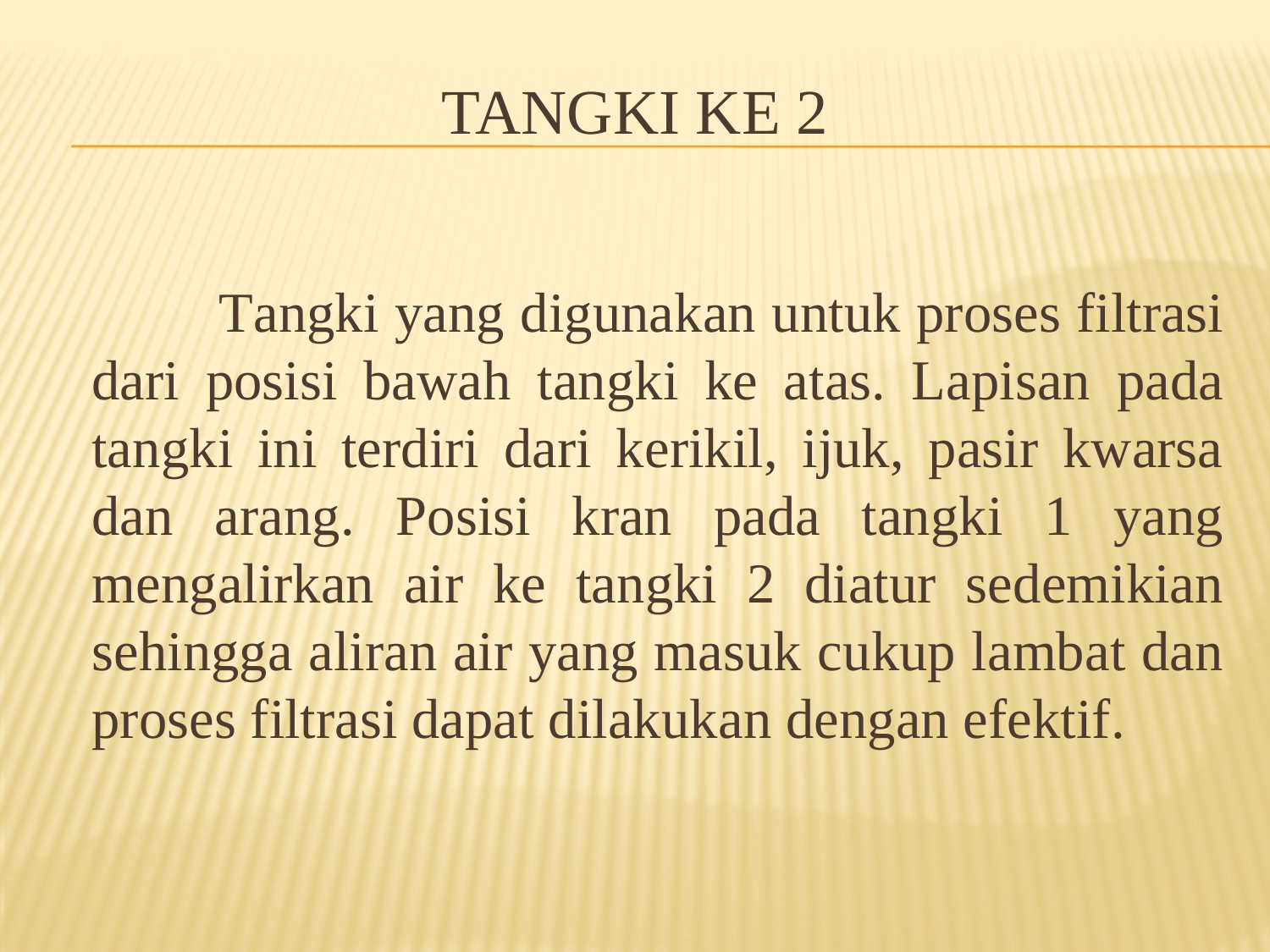

# Tangki ke 2

		Tangki yang digunakan untuk proses filtrasi dari posisi bawah tangki ke atas. Lapisan pada tangki ini terdiri dari kerikil, ijuk, pasir kwarsa dan arang. Posisi kran pada tangki 1 yang mengalirkan air ke tangki 2 diatur sedemikian sehingga aliran air yang masuk cukup lambat dan proses filtrasi dapat dilakukan dengan efektif.